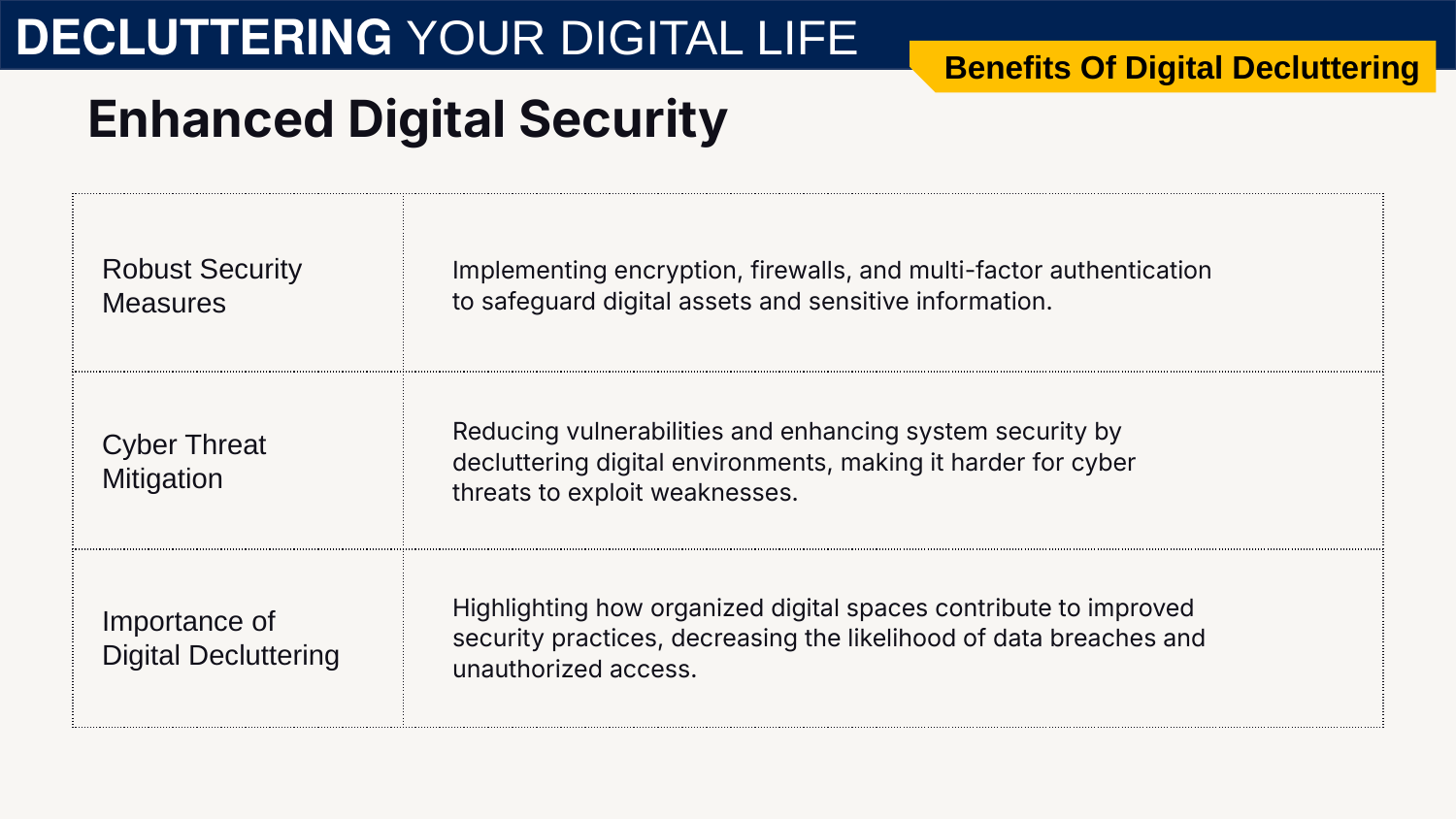

DECLUTTERING YOUR DIGITAL LIFE
Benefits Of Digital Decluttering

# Enhanced Digital Security
|  |  |
| --- | --- |
|  |  |
|  |  |
Implementing encryption, firewalls, and multi-factor authentication to safeguard digital assets and sensitive information.
Robust Security Measures
Reducing vulnerabilities and enhancing system security by decluttering digital environments, making it harder for cyber threats to exploit weaknesses.
Cyber Threat Mitigation
Highlighting how organized digital spaces contribute to improved security practices, decreasing the likelihood of data breaches and unauthorized access.
Importance of Digital Decluttering